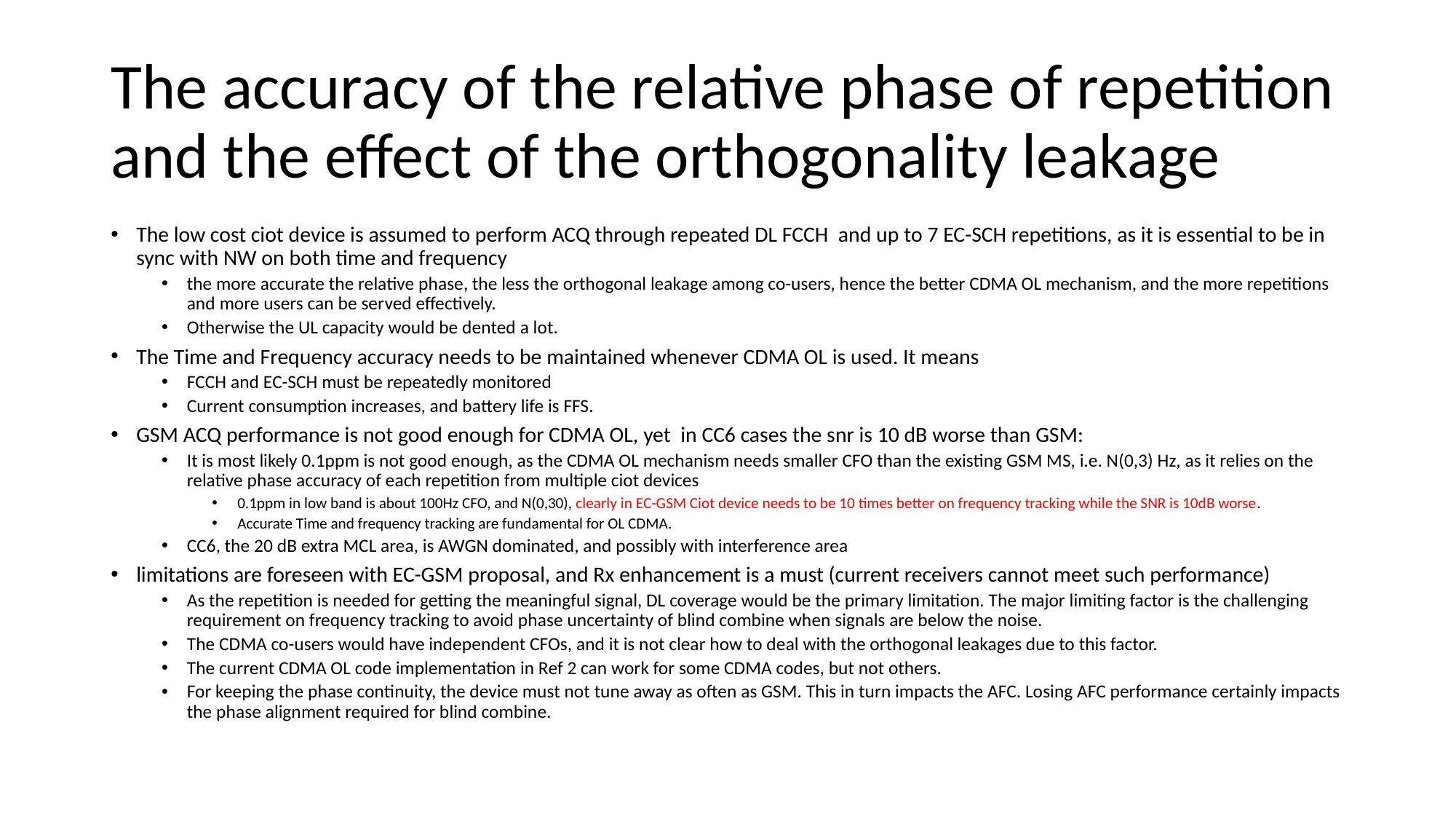

# The accuracy of the relative phase of repetition and the effect of the orthogonality leakage
The low cost ciot device is assumed to perform ACQ through repeated DL FCCH  and up to 7 EC-SCH repetitions, as it is essential to be in sync with NW on both time and frequency
the more accurate the relative phase, the less the orthogonal leakage among co-users, hence the better CDMA OL mechanism, and the more repetitions and more users can be served effectively.
Otherwise the UL capacity would be dented a lot.
The Time and Frequency accuracy needs to be maintained whenever CDMA OL is used. It means
FCCH and EC-SCH must be repeatedly monitored
Current consumption increases, and battery life is FFS.
GSM ACQ performance is not good enough for CDMA OL, yet  in CC6 cases the snr is 10 dB worse than GSM:
It is most likely 0.1ppm is not good enough, as the CDMA OL mechanism needs smaller CFO than the existing GSM MS, i.e. N(0,3) Hz, as it relies on the relative phase accuracy of each repetition from multiple ciot devices
0.1ppm in low band is about 100Hz CFO, and N(0,30), clearly in EC-GSM Ciot device needs to be 10 times better on frequency tracking while the SNR is 10dB worse.
Accurate Time and frequency tracking are fundamental for OL CDMA.
CC6, the 20 dB extra MCL area, is AWGN dominated, and possibly with interference area
limitations are foreseen with EC-GSM proposal, and Rx enhancement is a must (current receivers cannot meet such performance)
As the repetition is needed for getting the meaningful signal, DL coverage would be the primary limitation. The major limiting factor is the challenging requirement on frequency tracking to avoid phase uncertainty of blind combine when signals are below the noise.
The CDMA co-users would have independent CFOs, and it is not clear how to deal with the orthogonal leakages due to this factor.
The current CDMA OL code implementation in Ref 2 can work for some CDMA codes, but not others.
For keeping the phase continuity, the device must not tune away as often as GSM. This in turn impacts the AFC. Losing AFC performance certainly impacts the phase alignment required for blind combine.